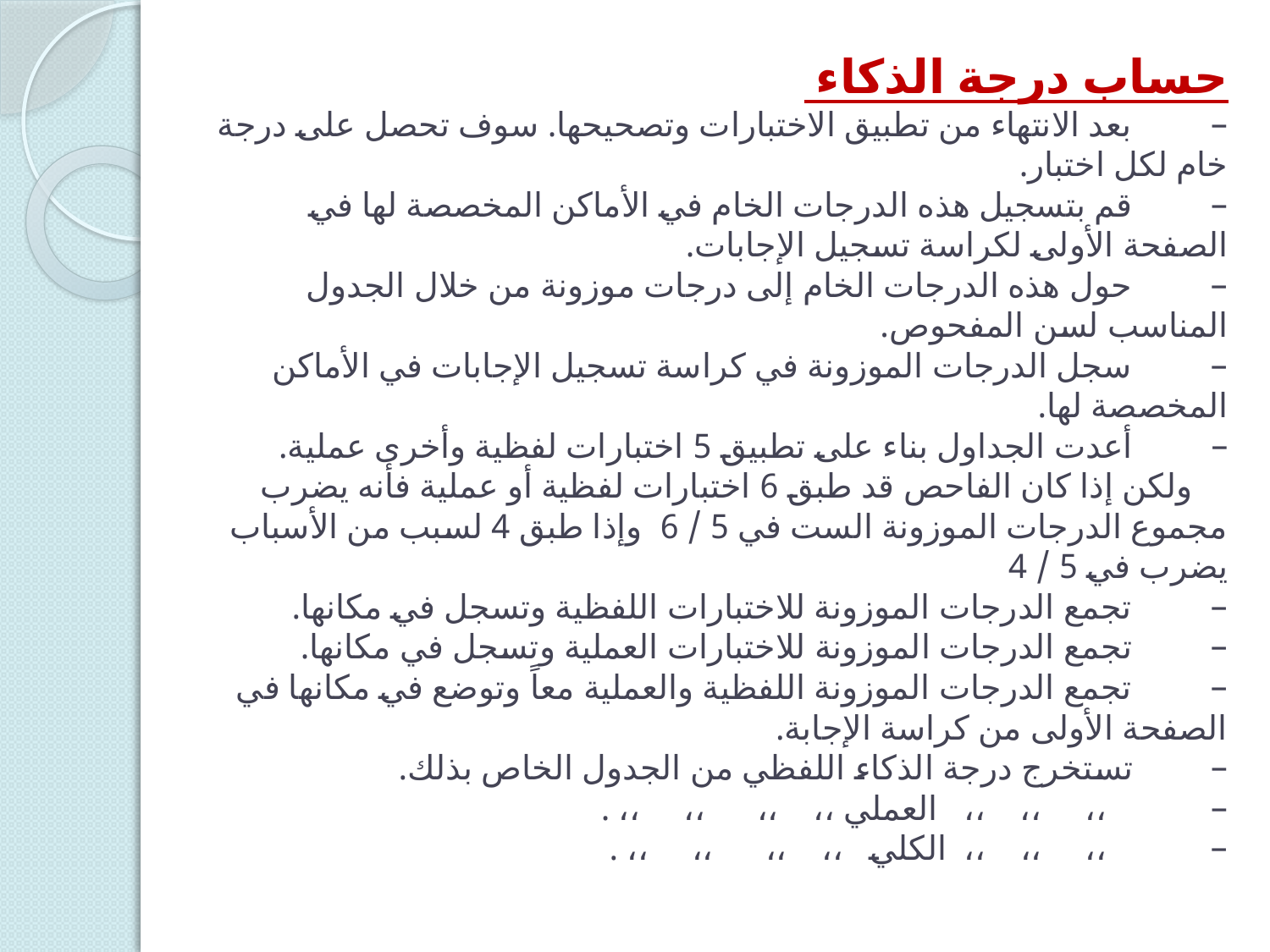

# حساب درجة الذكاء –         بعد الانتهاء من تطبيق الاختبارات وتصحيحها. سوف تحصل على درجة خام لكل اختبار. –         قم بتسجيل هذه الدرجات الخام في الأماكن المخصصة لها في الصفحة الأولى لكراسة تسجيل الإجابات. –         حول هذه الدرجات الخام إلى درجات موزونة من خلال الجدول المناسب لسن المفحوص. –         سجل الدرجات الموزونة في كراسة تسجيل الإجابات في الأماكن المخصصة لها. –         أعدت الجداول بناء على تطبيق 5 اختبارات لفظية وأخرى عملية.     ولكن إذا كان الفاحص قد طبق 6 اختبارات لفظية أو عملية فأنه يضرب مجموع الدرجات الموزونة الست في 5 / 6  وإذا طبق 4 لسبب من الأسباب يضرب في 5 / 4 –         تجمع الدرجات الموزونة للاختبارات اللفظية وتسجل في مكانها. –         تجمع الدرجات الموزونة للاختبارات العملية وتسجل في مكانها. –         تجمع الدرجات الموزونة اللفظية والعملية معاً وتوضع في مكانها في الصفحة الأولى من كراسة الإجابة. –         تستخرج درجة الذكاء اللفظي من الجدول الخاص بذلك. –            ،،     ،،    ،،   العملي ،،    ،،      ،،     ،، . –            ،،     ،،    ،،  الكلي   ،،    ،،      ،،     ،، .